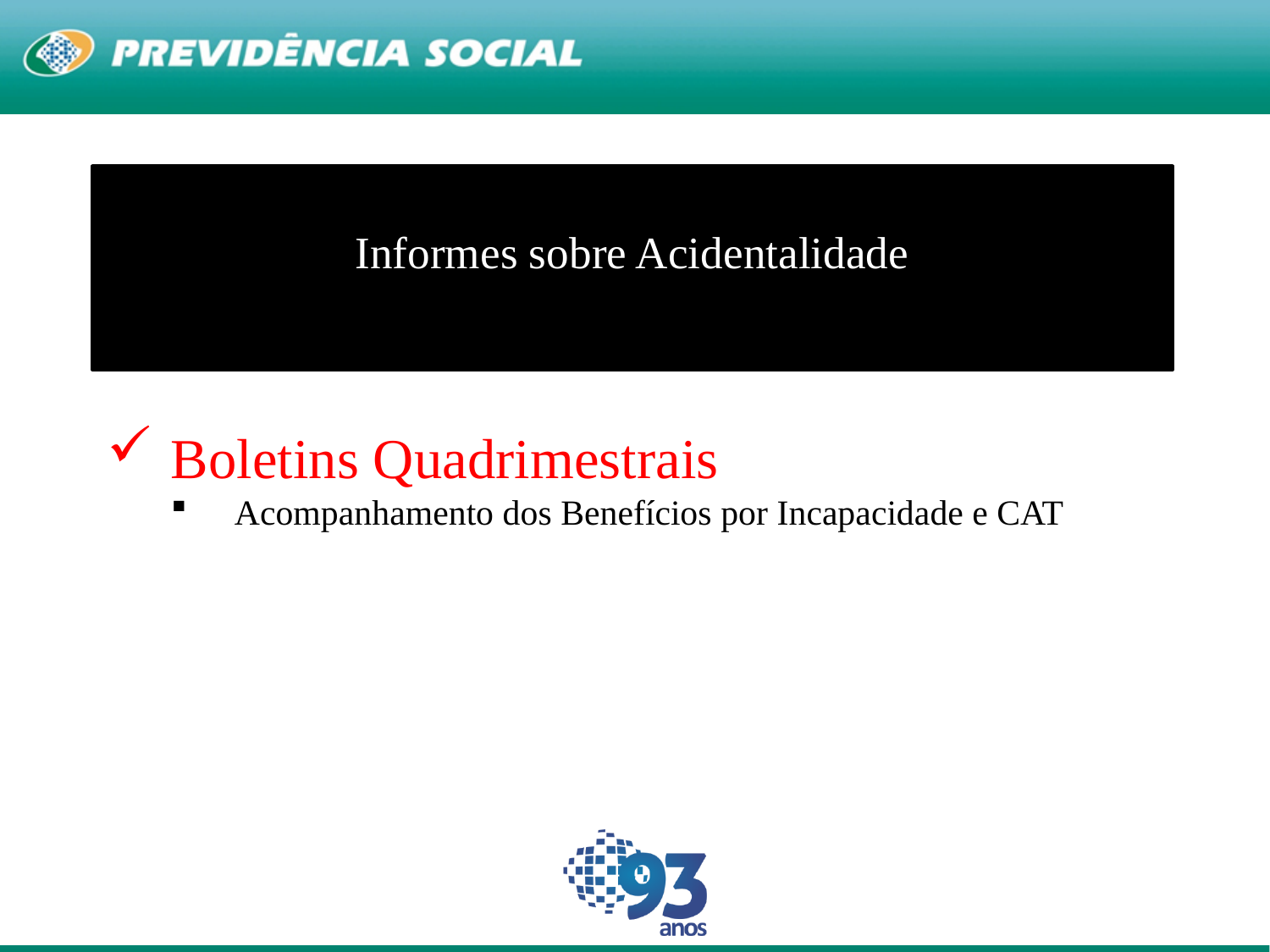

# Informes sobre Acidentalidade

Boletins Quadrimestrais
Acompanhamento dos Benefícios por Incapacidade e CAT